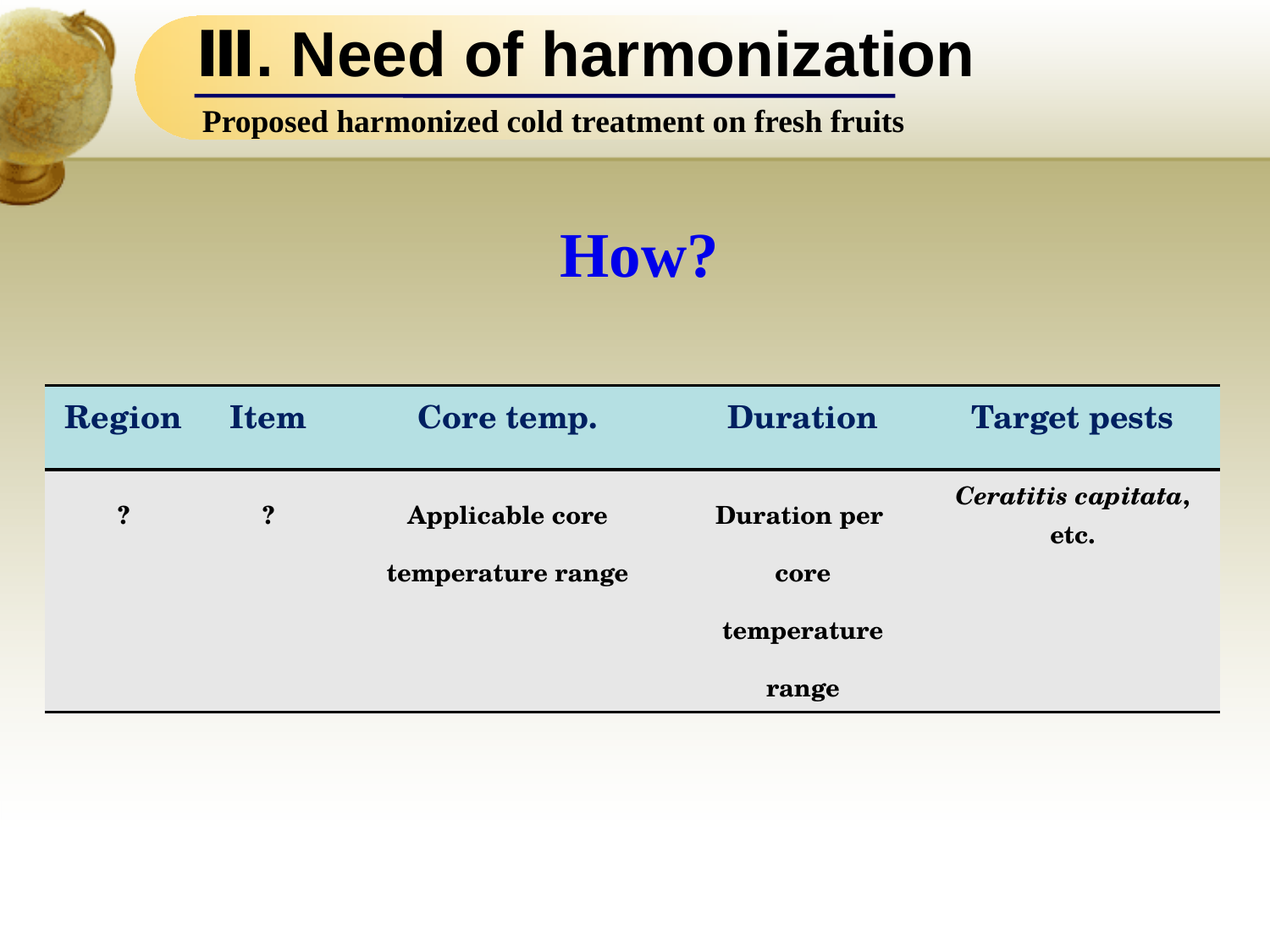

Ⅲ. Need of harmonization

Proposed harmonized cold treatment on fresh fruits
How?
| Region | Item | Core temp. | Duration | Target pests |
| --- | --- | --- | --- | --- |
| ? | ? | Applicable core temperature range | Duration per core temperature range | Ceratitis capitata, etc. |